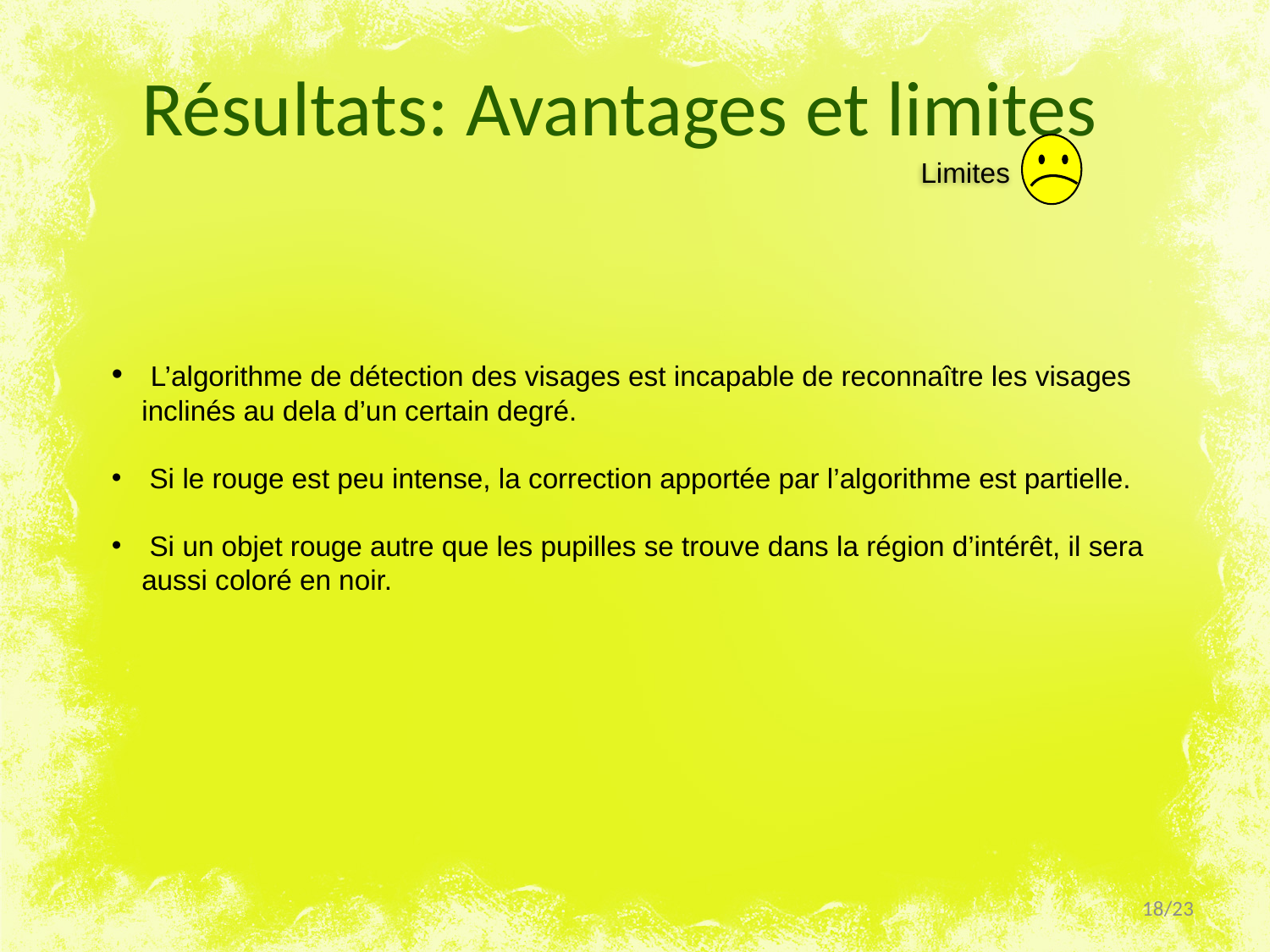

Résultats: Avantages et limites

Limites
 L’algorithme de détection des visages est incapable de reconnaître les visages inclinés au dela d’un certain degré.

 Si le rouge est peu intense, la correction apportée par l’algorithme est partielle.

 Si un objet rouge autre que les pupilles se trouve dans la région d’intérêt, il sera aussi coloré en noir.
18/23